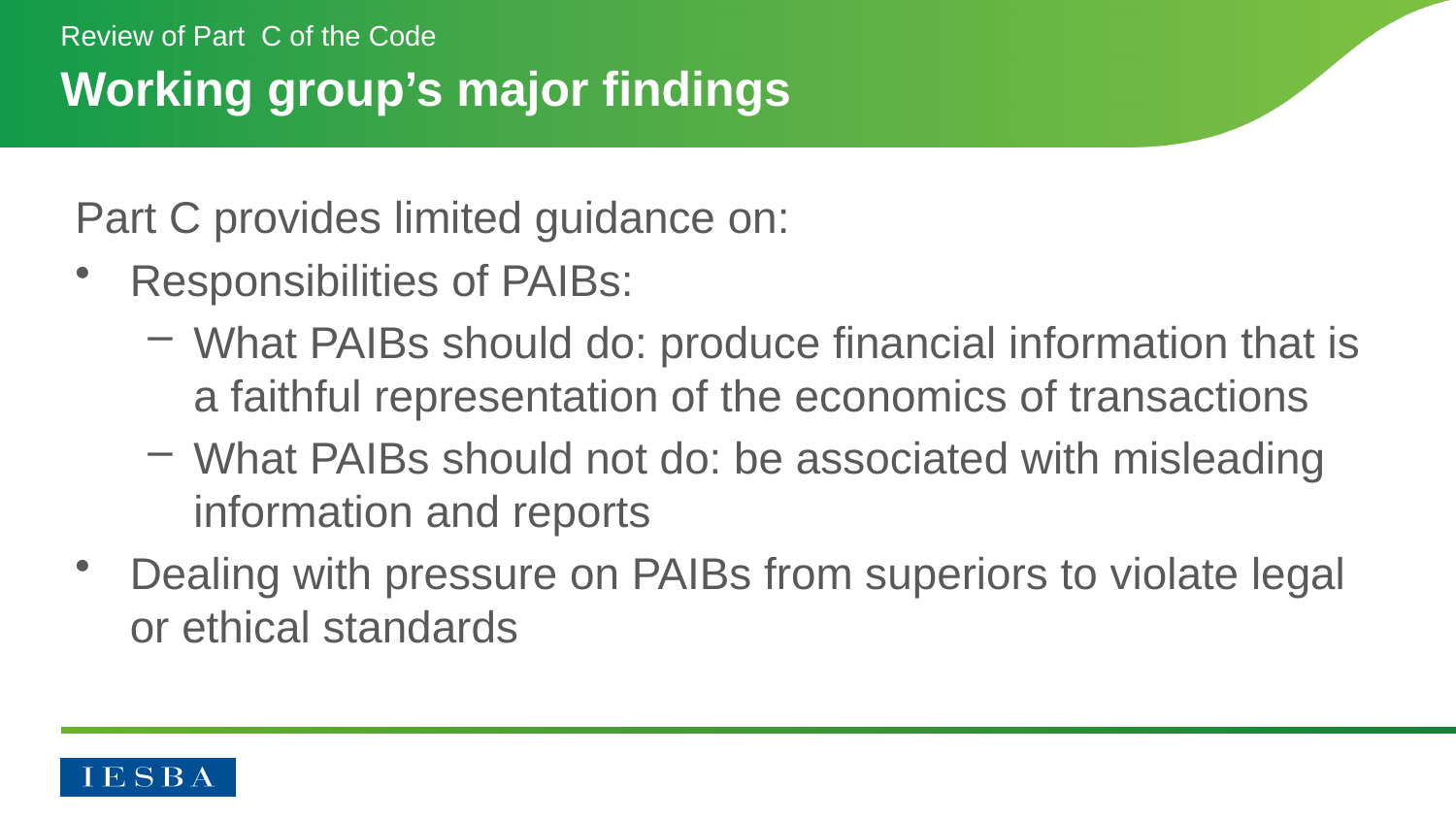

Review of Part  C of the Code

# Working group’s major findings
Part C provides limited guidance on:
Responsibilities of PAIBs:
What PAIBs should do: produce financial information that is a faithful representation of the economics of transactions
What PAIBs should not do: be associated with misleading information and reports
Dealing with pressure on PAIBs from superiors to violate legal or ethical standards